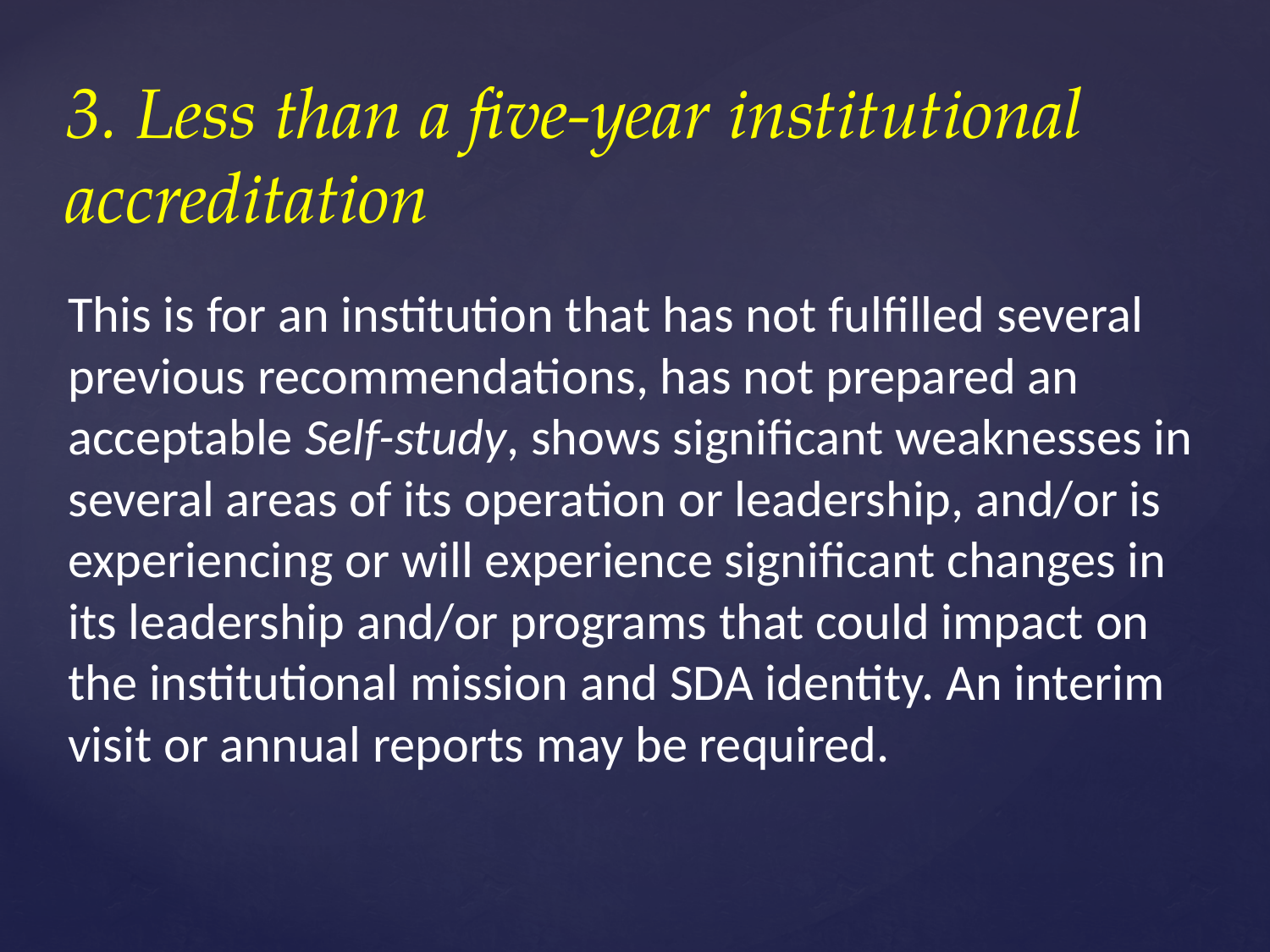

# 3. Less than a five-year institutional accreditation
This is for an institution that has not fulfilled several previous recommendations, has not prepared an acceptable Self-study, shows significant weaknesses in several areas of its operation or leadership, and/or is experiencing or will experience significant changes in its leadership and/or programs that could impact on the institutional mission and SDA identity. An interim visit or annual reports may be required.